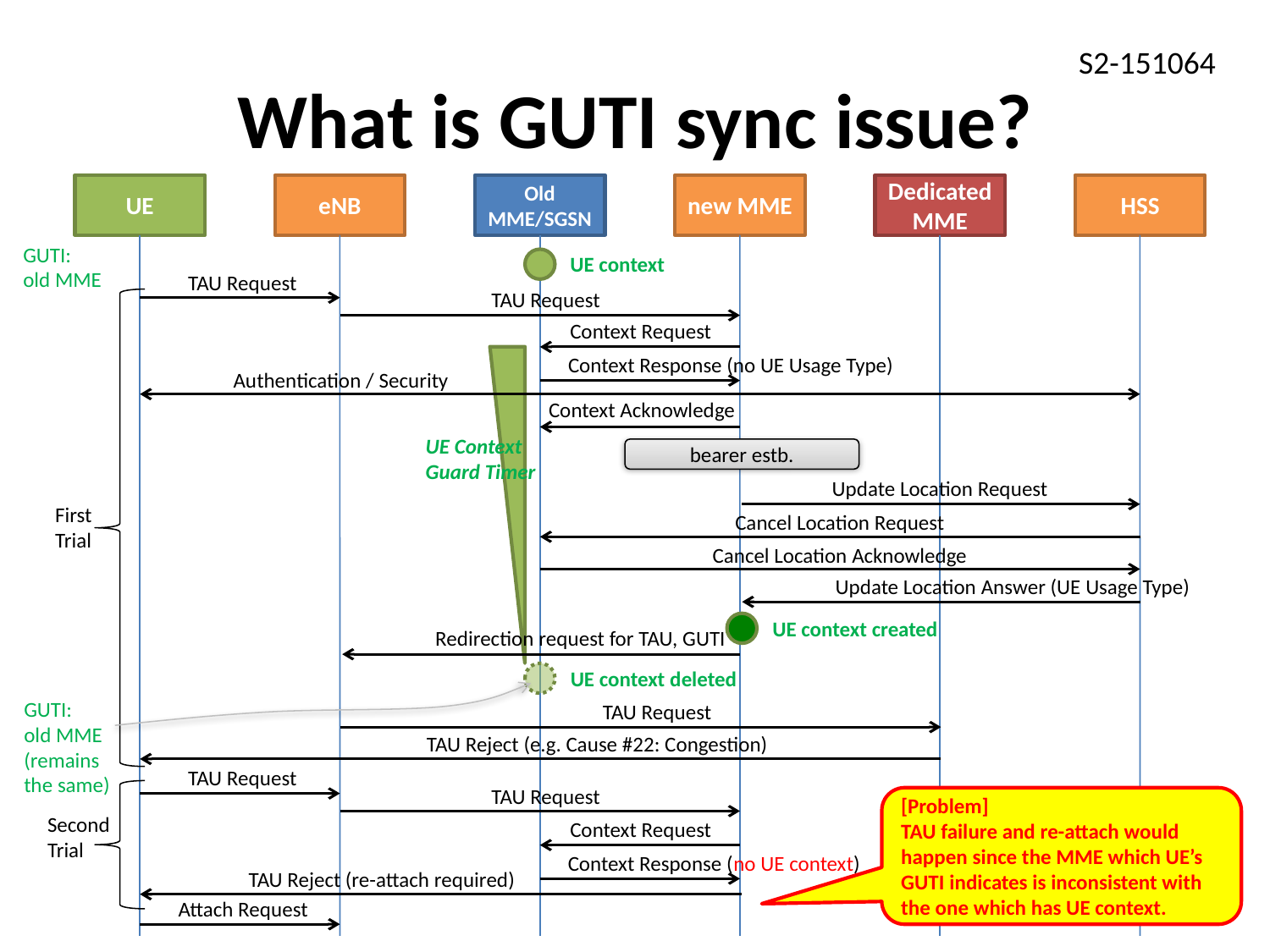

# What is GUTI sync issue?
UE
eNB
Old MME/SGSN
new MME
Dedicated MME
HSS
GUTI:
old MME
UE context

TAU Request
TAU Request

Context Request
Context Response (no UE Usage Type)

Authentication / Security
Context Acknowledge
UE Context
Guard Timer
bearer estb.
Update Location Request
First Trial
Cancel Location Request
Cancel Location Acknowledge
Update Location Answer (UE Usage Type)
UE context created

Redirection request for TAU, GUTI
UE context deleted

GUTI:
old MME
(remains the same)
TAU Request
TAU Reject (e.g. Cause #22: Congestion)
TAU Request
TAU Request

[Problem]
TAU failure and re-attach would happen since the MME which UE’s GUTI indicates is inconsistent with the one which has UE context.
Second Trial
Context Request
Context Response (no UE context)
TAU Reject (re-attach required)
Attach Request